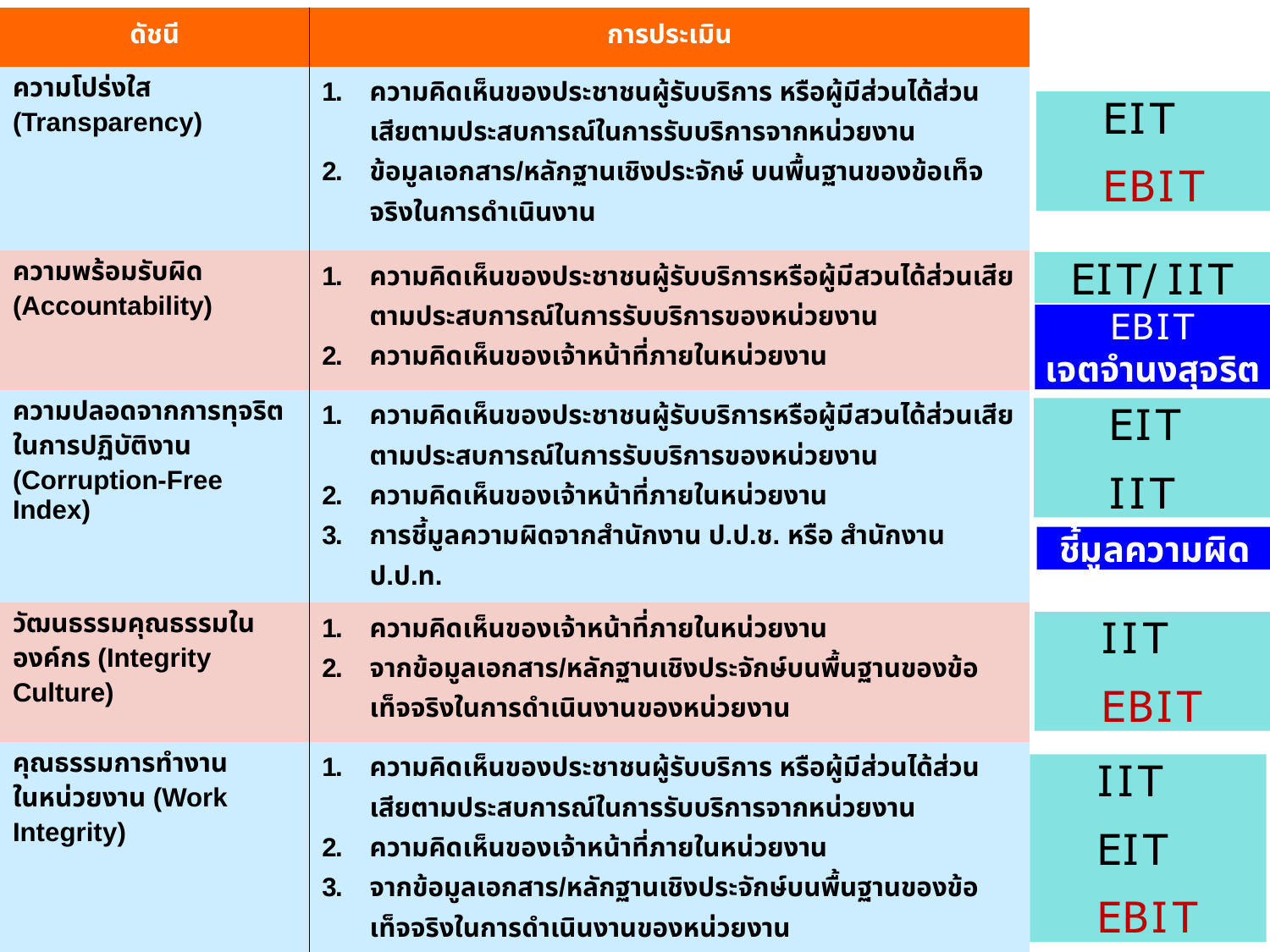

| ดัชนี | การประเมิน |
| --- | --- |
| ความโปร่งใส (Transparency) | ความคิดเห็นของประชาชนผู้รับบริการ หรือผู้มีส่วนได้ส่วนเสียตามประสบการณ์ในการรับบริการจากหน่วยงาน ข้อมูลเอกสาร/หลักฐานเชิงประจักษ์ บนพื้นฐานของข้อเท็จจริงในการดำเนินงาน |
| ความพร้อมรับผิด (Accountability) | ความคิดเห็นของประชาชนผู้รับบริการหรือผู้มีสวนได้ส่วนเสียตามประสบการณ์ในการรับบริการของหน่วยงาน ความคิดเห็นของเจ้าหน้าที่ภายในหน่วยงาน |
| ความปลอดจากการทุจริตในการปฏิบัติงาน (Corruption-Free Index) | ความคิดเห็นของประชาชนผู้รับบริการหรือผู้มีสวนได้ส่วนเสียตามประสบการณ์ในการรับบริการของหน่วยงาน ความคิดเห็นของเจ้าหน้าที่ภายในหน่วยงาน การชี้มูลความผิดจากสำนักงาน ป.ป.ช. หรือ สำนักงาน ป.ป.ท. |
| วัฒนธรรมคุณธรรมในองค์กร (Integrity Culture) | ความคิดเห็นของเจ้าหน้าที่ภายในหน่วยงาน จากข้อมูลเอกสาร/หลักฐานเชิงประจักษ์บนพื้นฐานของข้อเท็จจริงในการดำเนินงานของหน่วยงาน |
| คุณธรรมการทำงาน ในหน่วยงาน (Work Integrity) | ความคิดเห็นของประชาชนผู้รับบริการ หรือผู้มีส่วนได้ส่วนเสียตามประสบการณ์ในการรับบริการจากหน่วยงาน ความคิดเห็นของเจ้าหน้าที่ภายในหน่วยงาน จากข้อมูลเอกสาร/หลักฐานเชิงประจักษ์บนพื้นฐานของข้อเท็จจริงในการดำเนินงานของหน่วยงาน |
EIT
EBIT
EIT/IIT
EBIT
เจตจำนงสุจริต
EIT
IIT
ชี้มูลความผิด
IIT
EBIT
IIT
EIT
EBIT